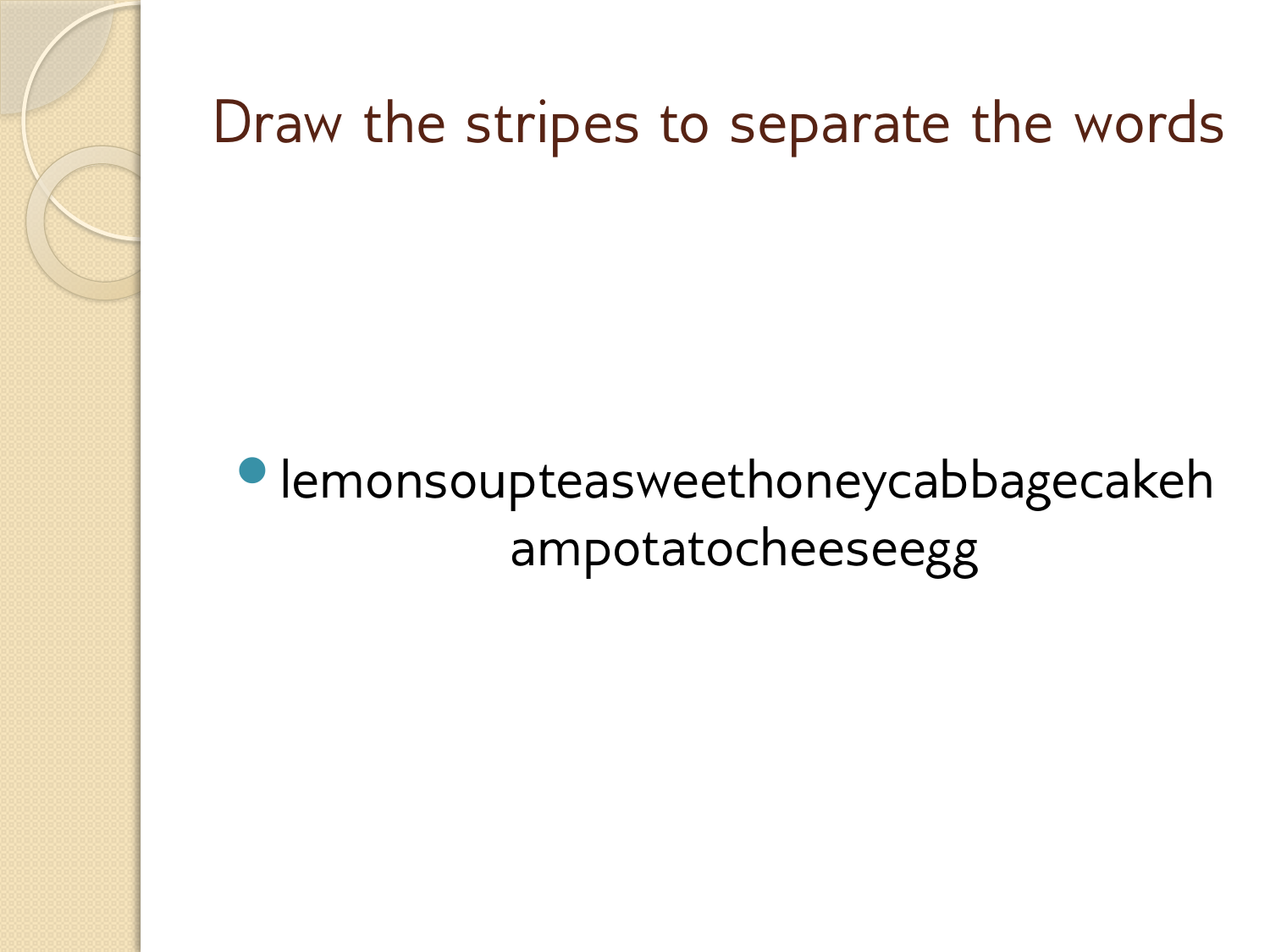

# Draw the stripes to separate the words

lemonsoupteasweethoneycabbagecakehampotatocheeseegg